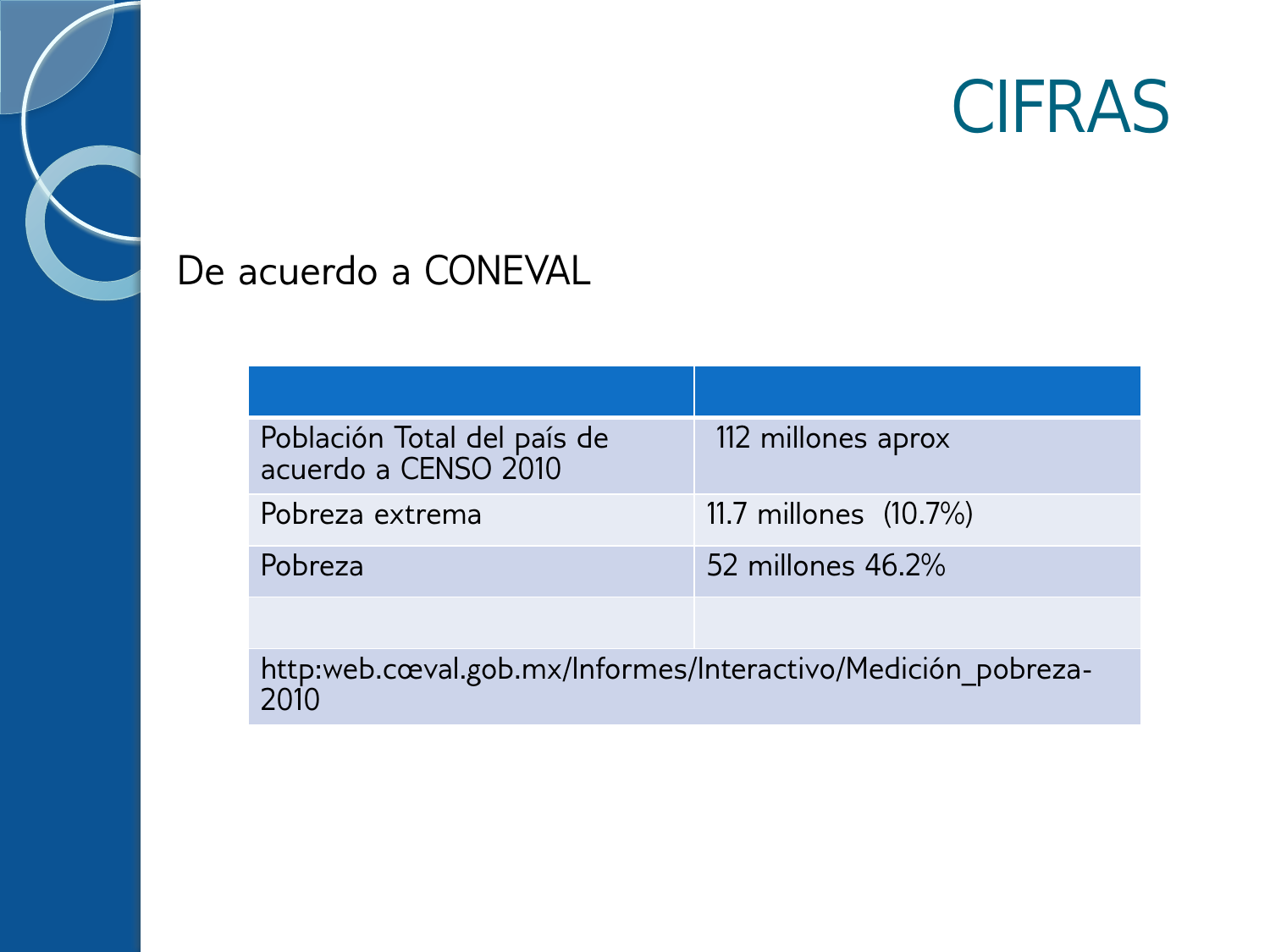

# CIFRAS
De acuerdo a CONEVAL
|  |  |
| --- | --- |
| Población Total del país de acuerdo a CENSO 2010 | 112 millones aprox |
| Pobreza extrema | 11.7 millones (10.7%) |
| Pobreza | 52 millones 46.2% |
|  |  |
| http:web.coeval.gob.mx/Informes/Interactivo/Medición\_pobreza-2010 |  |